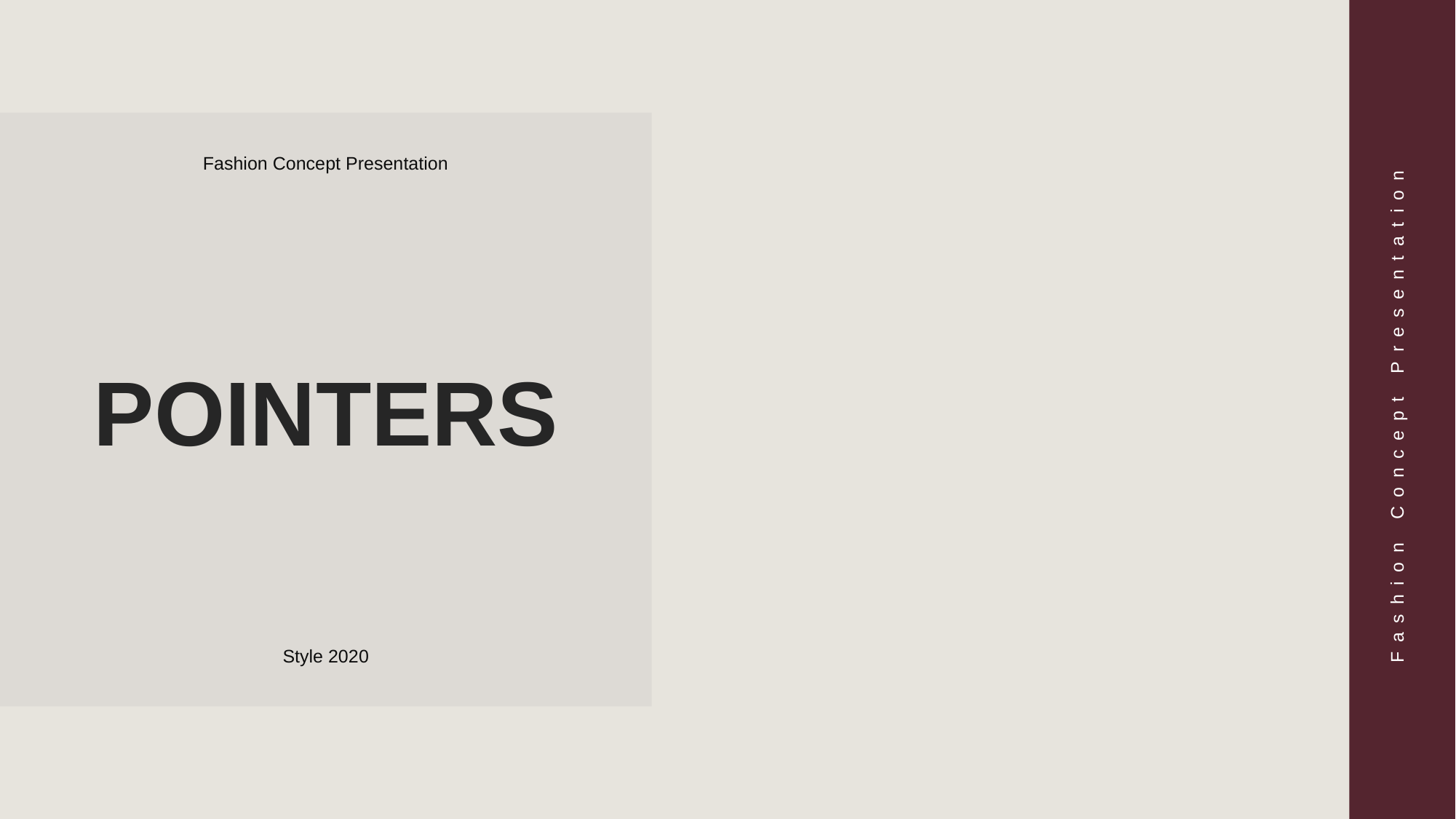

Fashion Concept Presentation

Fashion Concept Presentation
POINTERS
Style 2020